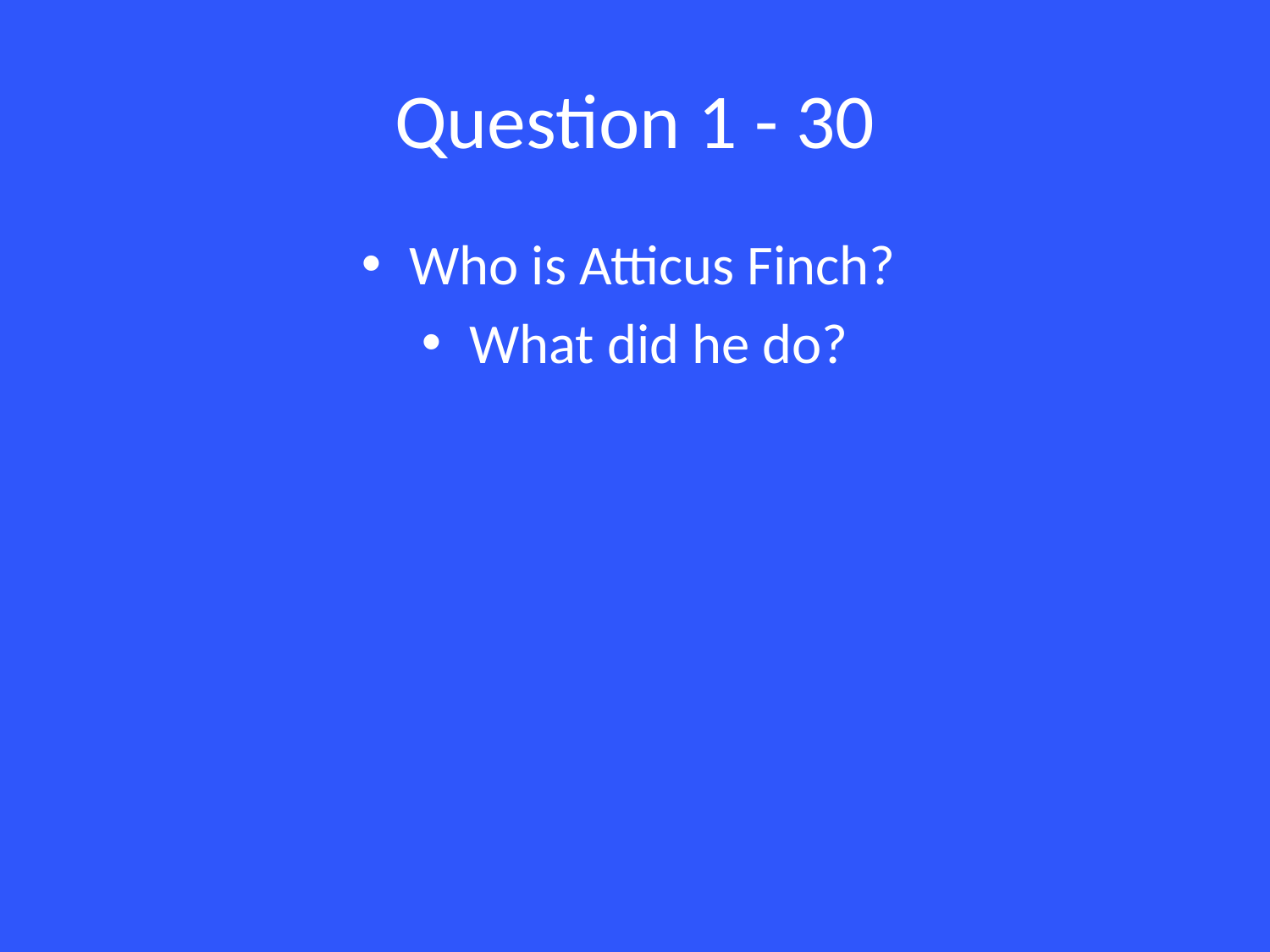

# Question 1 - 30
Who is Atticus Finch?
What did he do?